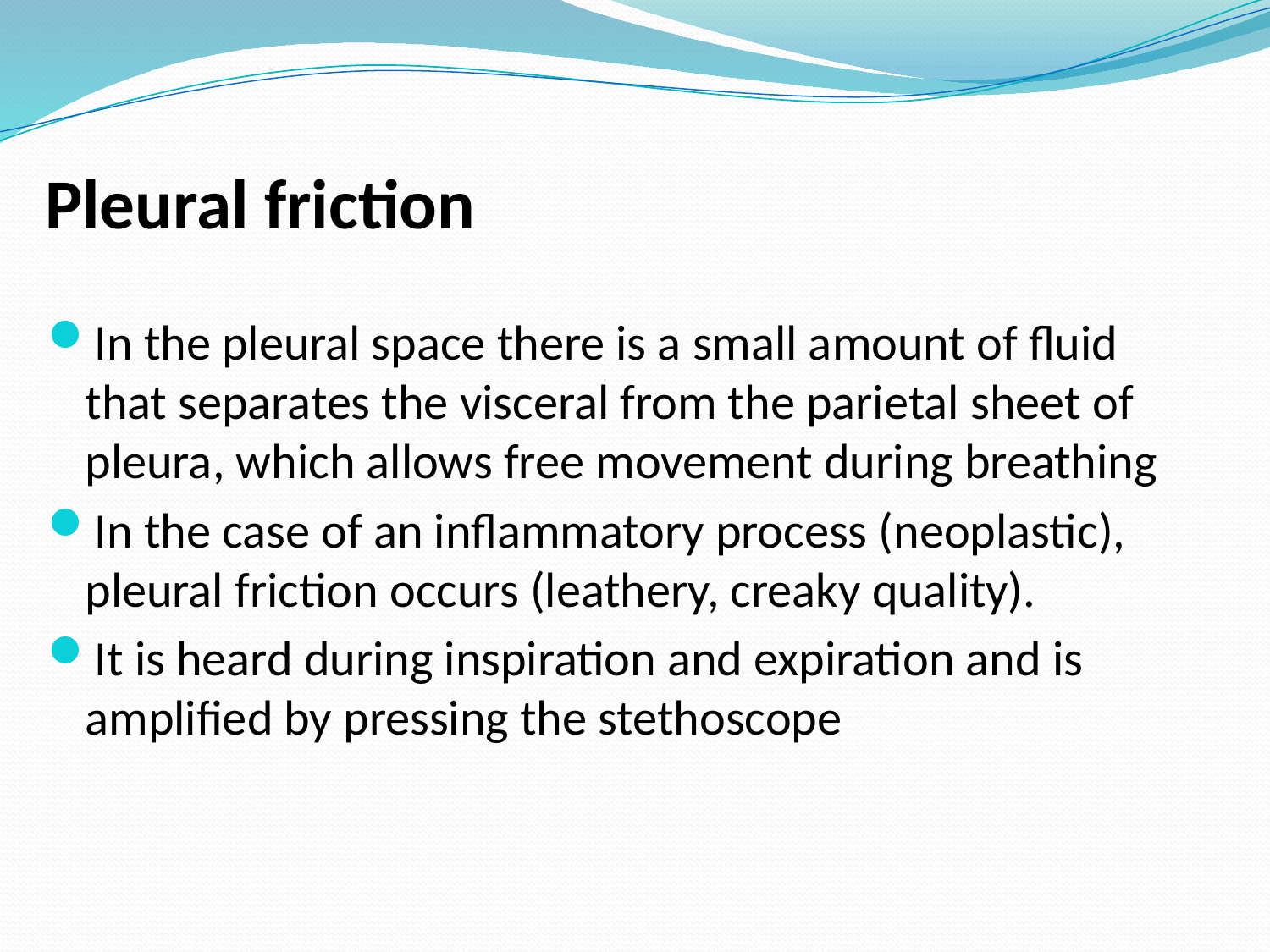

# Pleural friction
In the pleural space there is a small amount of fluid that separates the visceral from the parietal sheet of pleura, which allows free movement during breathing
In the case of an inflammatory process (neoplastic), pleural friction occurs (leathery, creaky quality).
It is heard during inspiration and expiration and is amplified by pressing the stethoscope